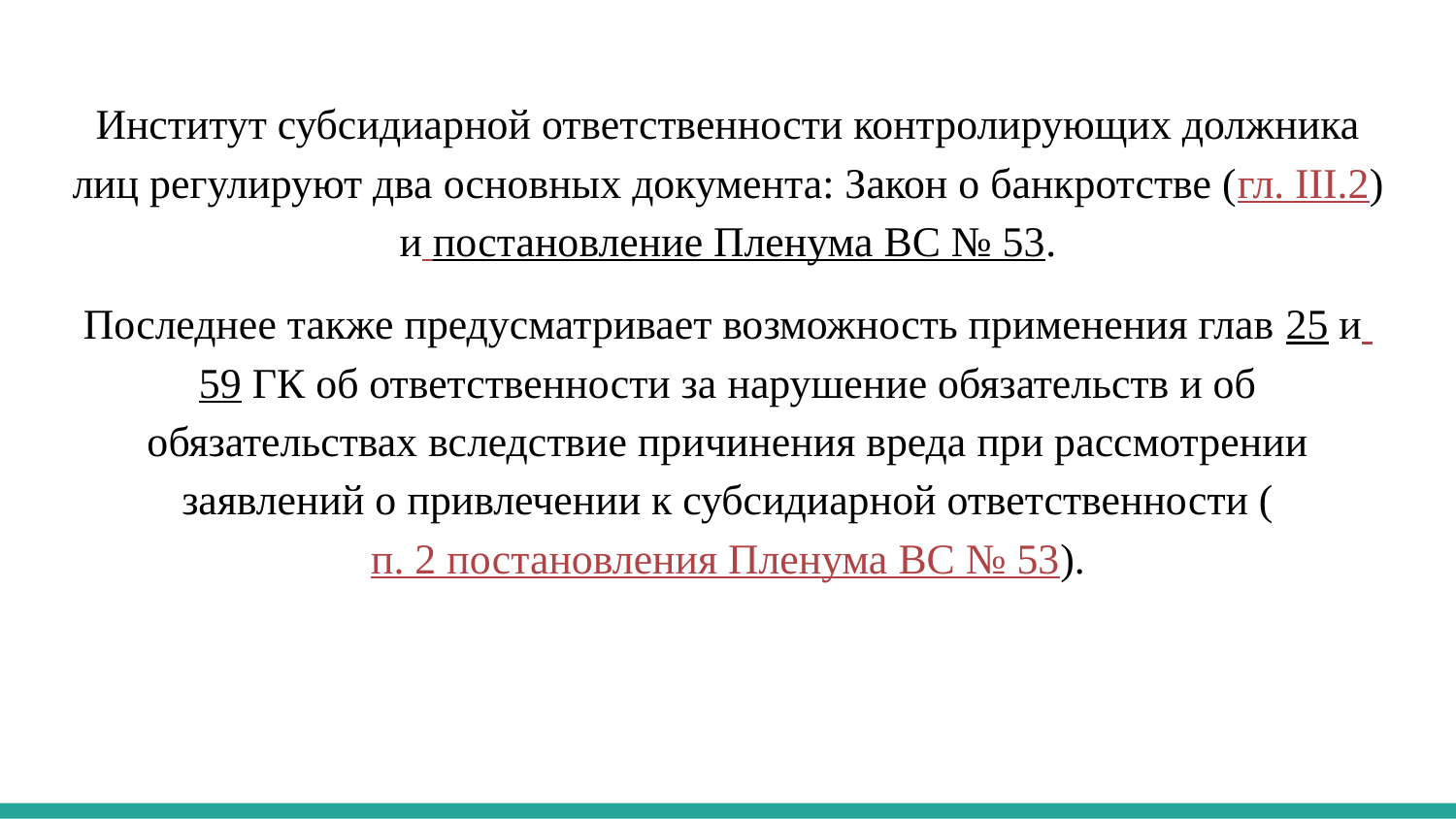

Институт субсидиарной ответственности контролирующих должника лиц регулируют два основных документа: Закон о банкротстве (гл. III.2) и постановление Пленума ВС № 53.
Последнее также предусматривает возможность применения глав 25 и 59 ГК об ответственности за нарушение обязательств и об обязательствах вследствие причинения вреда при рассмотрении заявлений о привлечении к субсидиарной ответственности (п. 2 постановления Пленума ВС № 53).